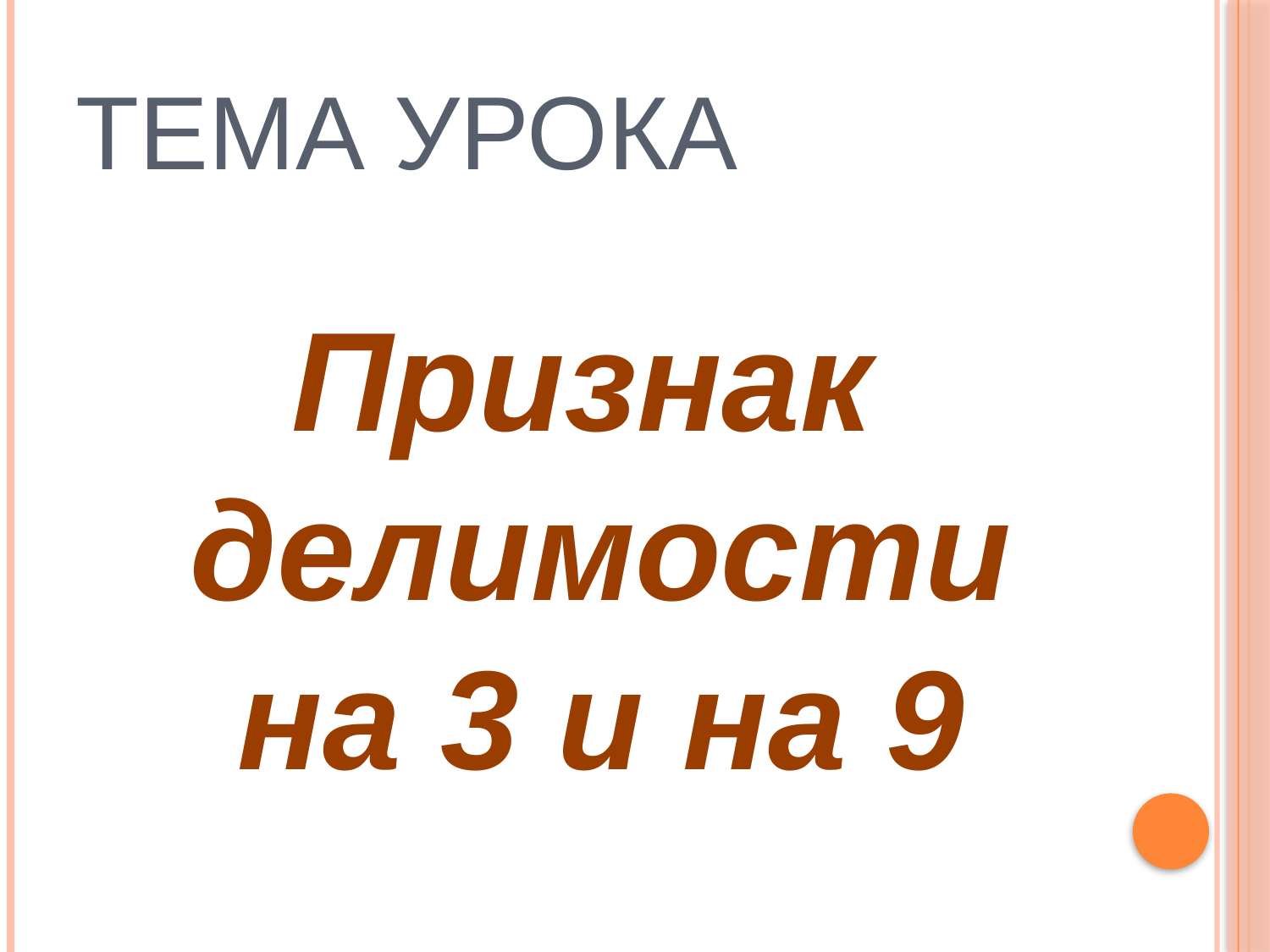

# Тема урока

Признак делимости на 3 и на 9